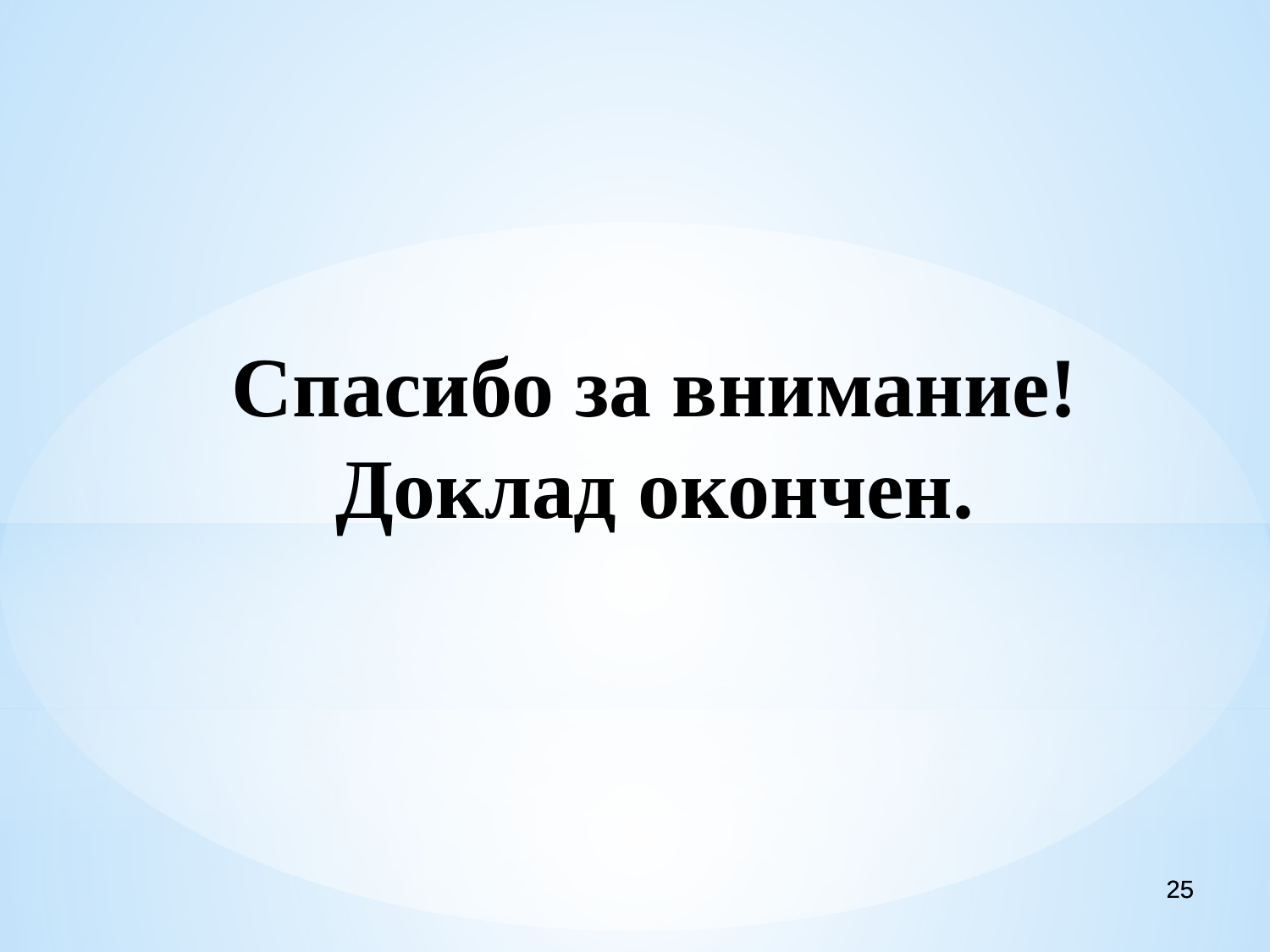

Спасибо за внимание!
Доклад окончен.

25
25